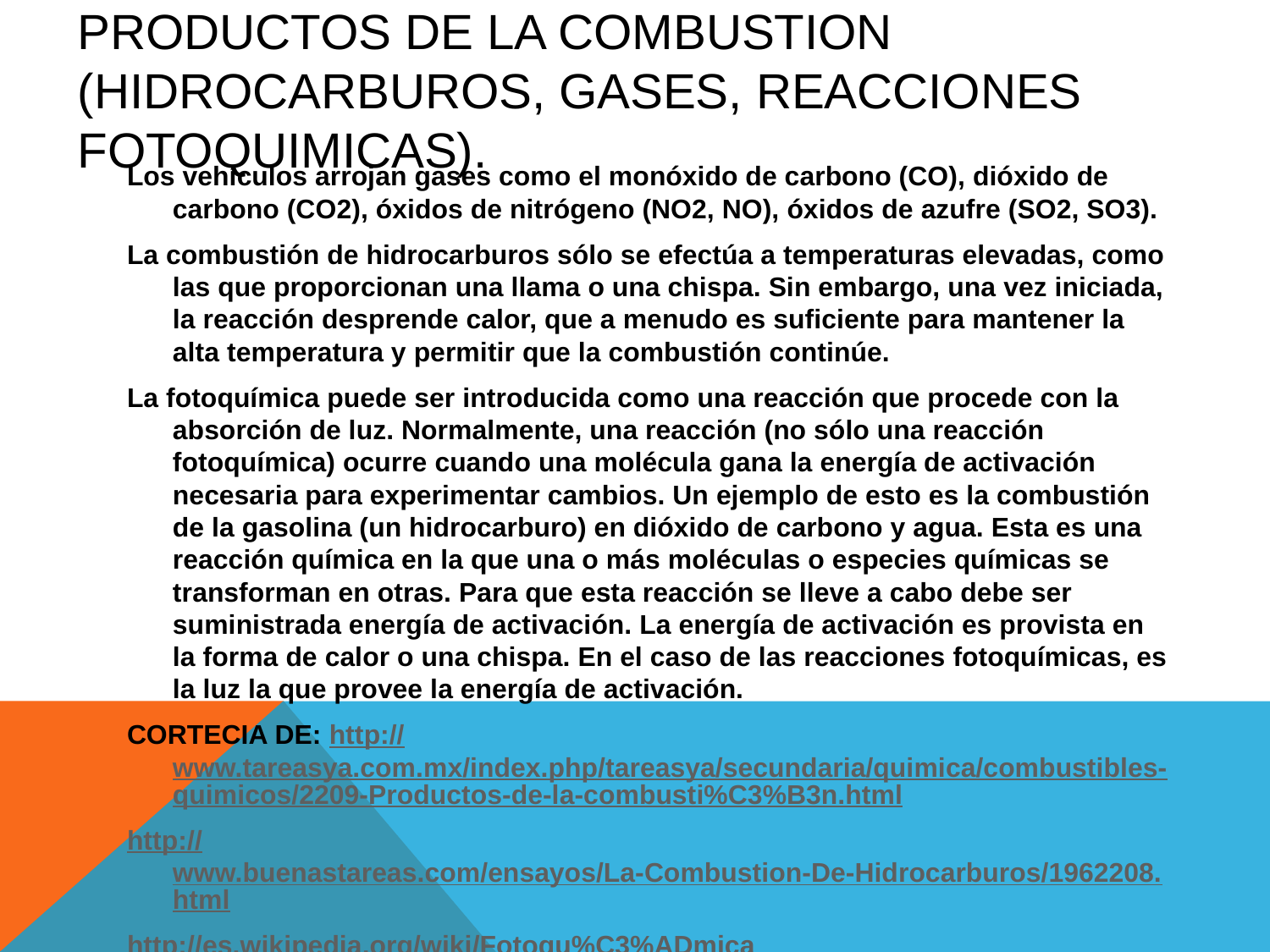

# PRODUCTOS DE LA COMBUSTION (HIDROCARBUROS, GASES, REACCIONES FOTOQUIMICAS).
Los vehículos arrojan gases como el monóxido de carbono (CO), dióxido de carbono (CO2), óxidos de nitrógeno (NO2, NO), óxidos de azufre (SO2, SO3).
La combustión de hidrocarburos sólo se efectúa a temperaturas elevadas, como las que proporcionan una llama o una chispa. Sin embargo, una vez iniciada, la reacción desprende calor, que a menudo es suficiente para mantener la alta temperatura y permitir que la combustión continúe.
La fotoquímica puede ser introducida como una reacción que procede con la absorción de luz. Normalmente, una reacción (no sólo una reacción fotoquímica) ocurre cuando una molécula gana la energía de activación necesaria para experimentar cambios. Un ejemplo de esto es la combustión de la gasolina (un hidrocarburo) en dióxido de carbono y agua. Esta es una reacción química en la que una o más moléculas o especies químicas se transforman en otras. Para que esta reacción se lleve a cabo debe ser suministrada energía de activación. La energía de activación es provista en la forma de calor o una chispa. En el caso de las reacciones fotoquímicas, es la luz la que provee la energía de activación.
CORTECIA DE: http://www.tareasya.com.mx/index.php/tareasya/secundaria/quimica/combustibles-quimicos/2209-Productos-de-la-combusti%C3%B3n.html
http://www.buenastareas.com/ensayos/La-Combustion-De-Hidrocarburos/1962208.html
http://es.wikipedia.org/wiki/Fotoqu%C3%ADmica